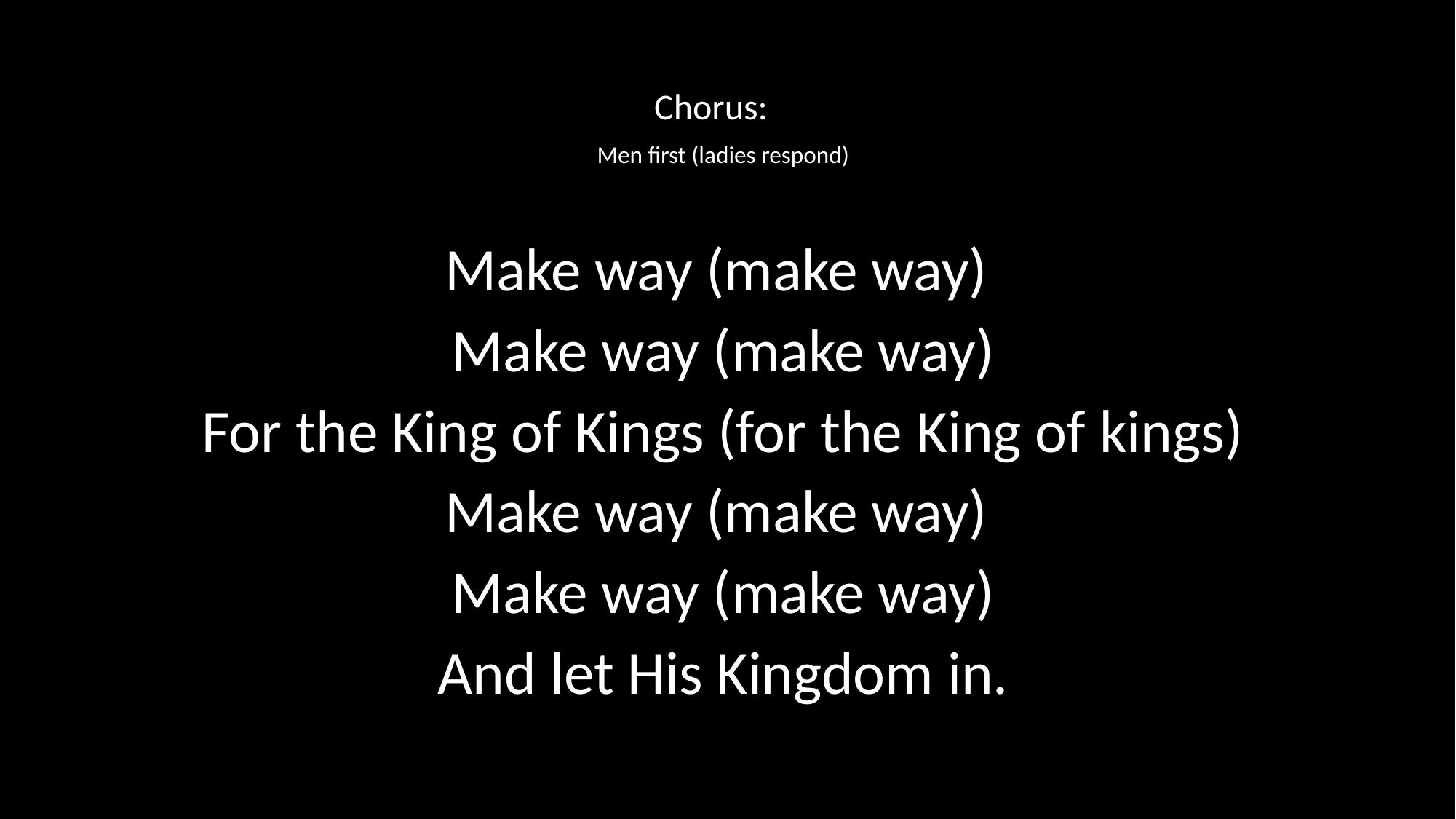

Chorus:
Men first (ladies respond)

Make way (make way)
Make way (make way)
For the King of Kings (for the King of kings)
Make way (make way)
Make way (make way)
And let His Kingdom in.

#